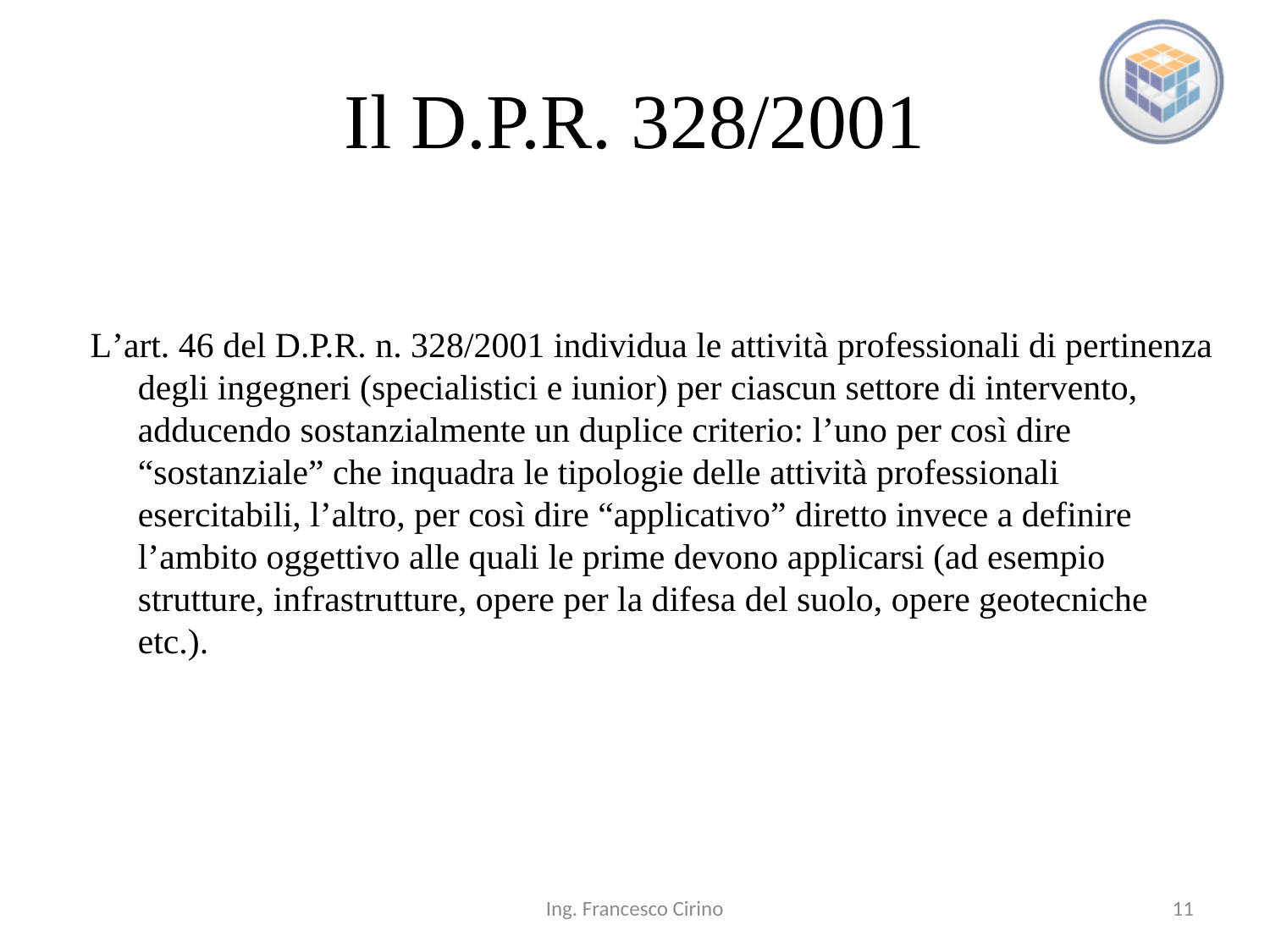

# Il D.P.R. 328/2001
L’art. 46 del D.P.R. n. 328/2001 individua le attività professionali di pertinenza degli ingegneri (specialistici e iunior) per ciascun settore di intervento, adducendo sostanzialmente un duplice criterio: l’uno per così dire “sostanziale” che inquadra le tipologie delle attività professionali esercitabili, l’altro, per così dire “applicativo” diretto invece a definire l’ambito oggettivo alle quali le prime devono applicarsi (ad esempio strutture, infrastrutture, opere per la difesa del suolo, opere geotecniche etc.).
Ing. Francesco Cirino
11